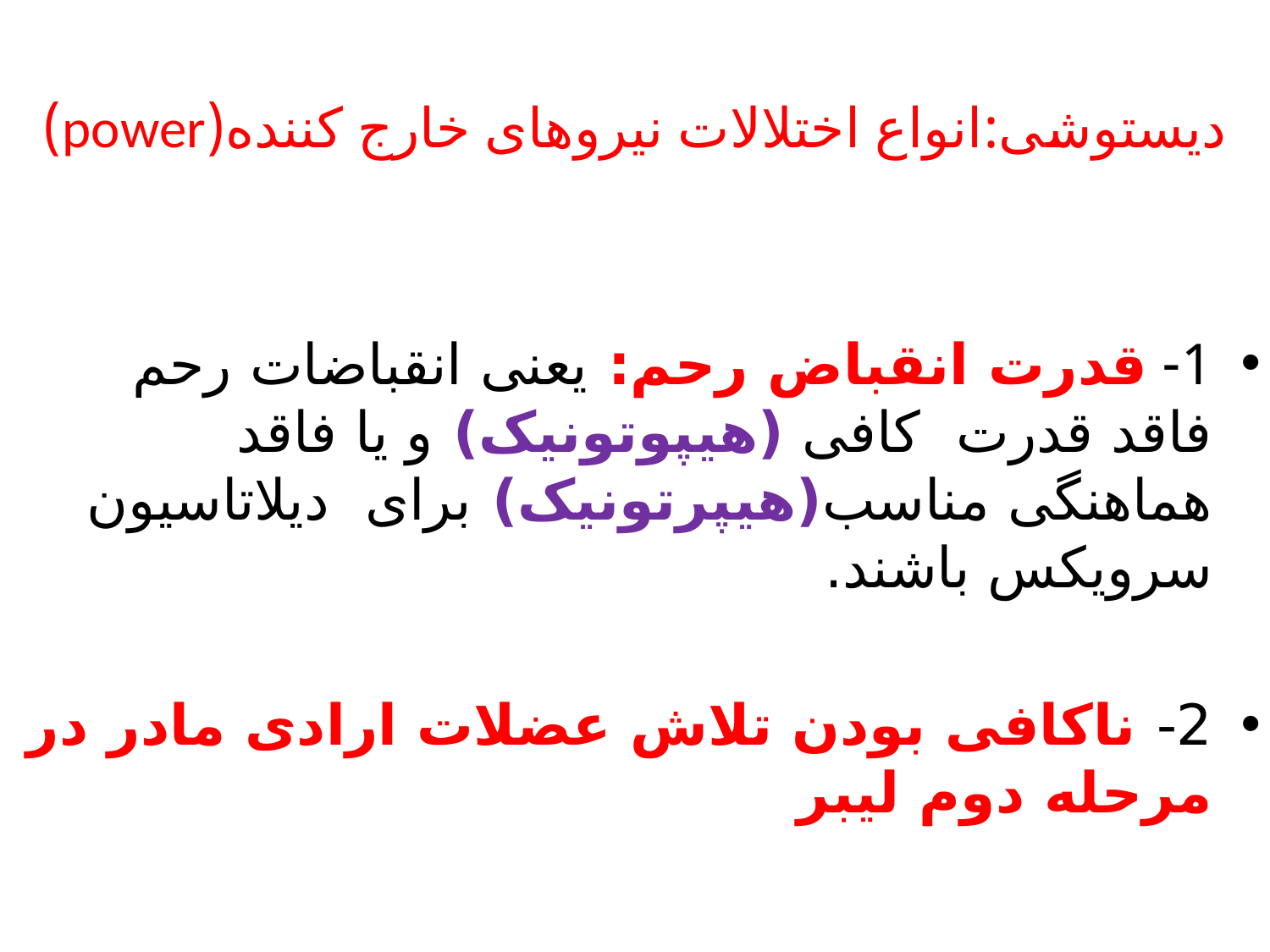

# دیستوشی:انواع اختلالات نیروهای خارج کننده(power)
1- قدرت انقباض رحم: یعنی انقباضات رحم فاقد قدرت  کافی (هیپوتونیک) و یا فاقد هماهنگی مناسب(هیپرتونیک) برای  دیلاتاسیون سرویکس باشند.

2- ناکافی بودن تلاش عضلات ارادی مادر در مرحله دوم لیبر